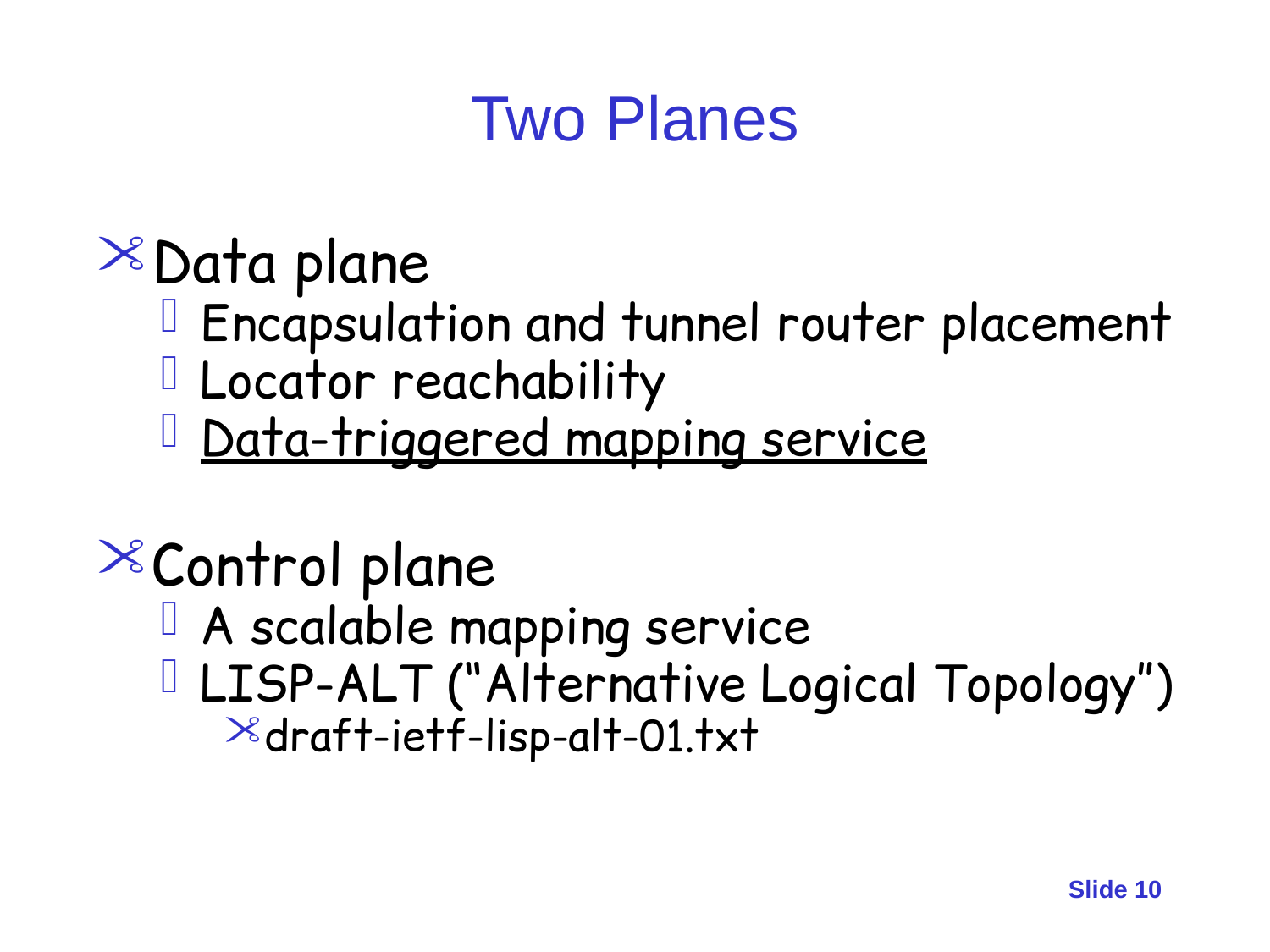

# Two Planes
Data plane
Encapsulation and tunnel router placement
Locator reachability
Data-triggered mapping service

Control plane
A scalable mapping service
LISP-ALT (“Alternative Logical Topology”)
draft-ietf-lisp-alt-01.txt

Slide 10